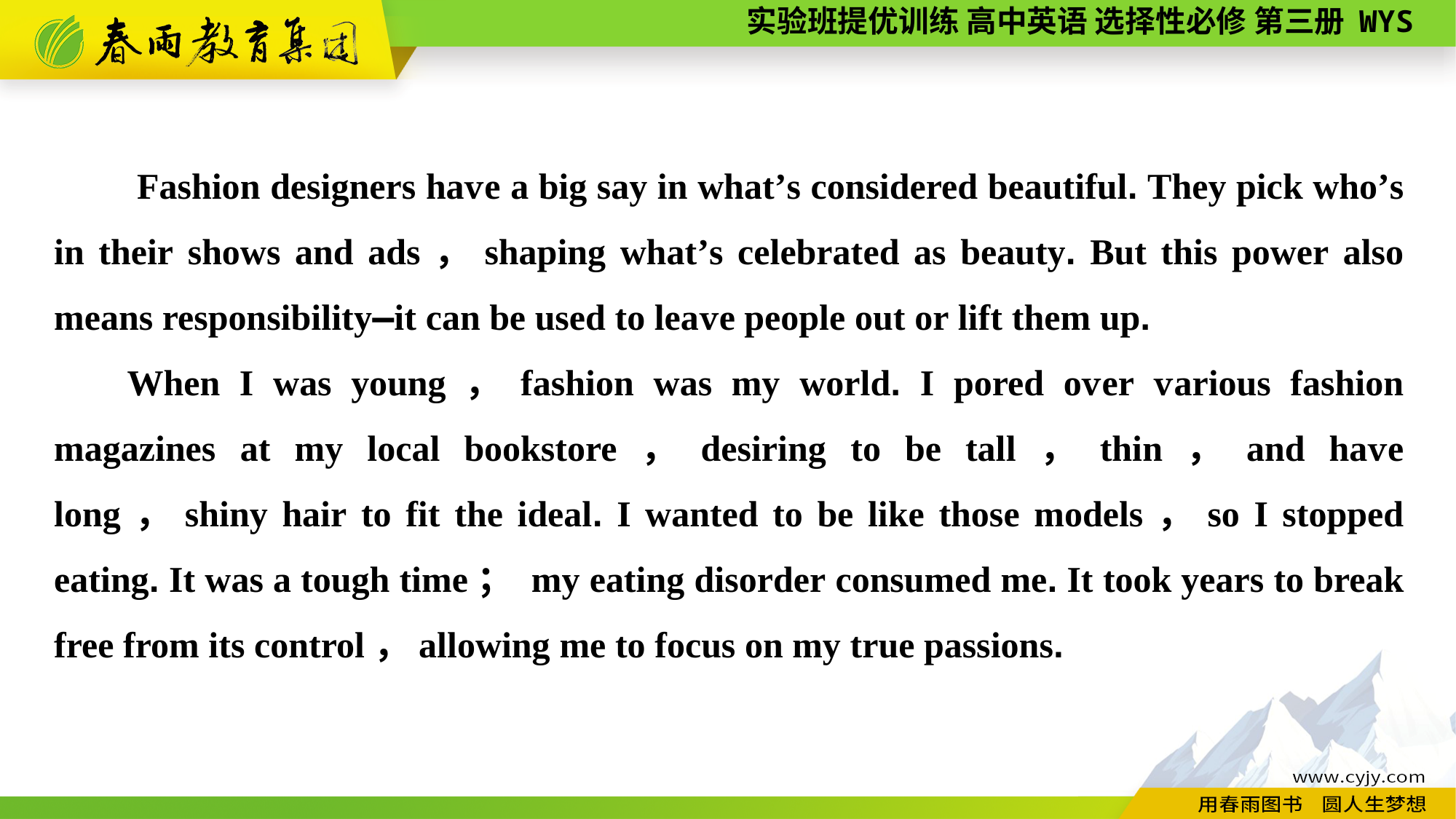

Fashion designers have a big say in what’s considered beautiful. They pick who’s in their shows and ads，shaping what’s celebrated as beauty. But this power also means responsibility—it can be used to leave people out or lift them up.
When I was young，fashion was my world. I pored over various fashion magazines at my local bookstore，desiring to be tall，thin，and have long，shiny hair to fit the ideal. I wanted to be like those models，so I stopped eating. It was a tough time； my eating disorder consumed me. It took years to break free from its control，allowing me to focus on my true passions.